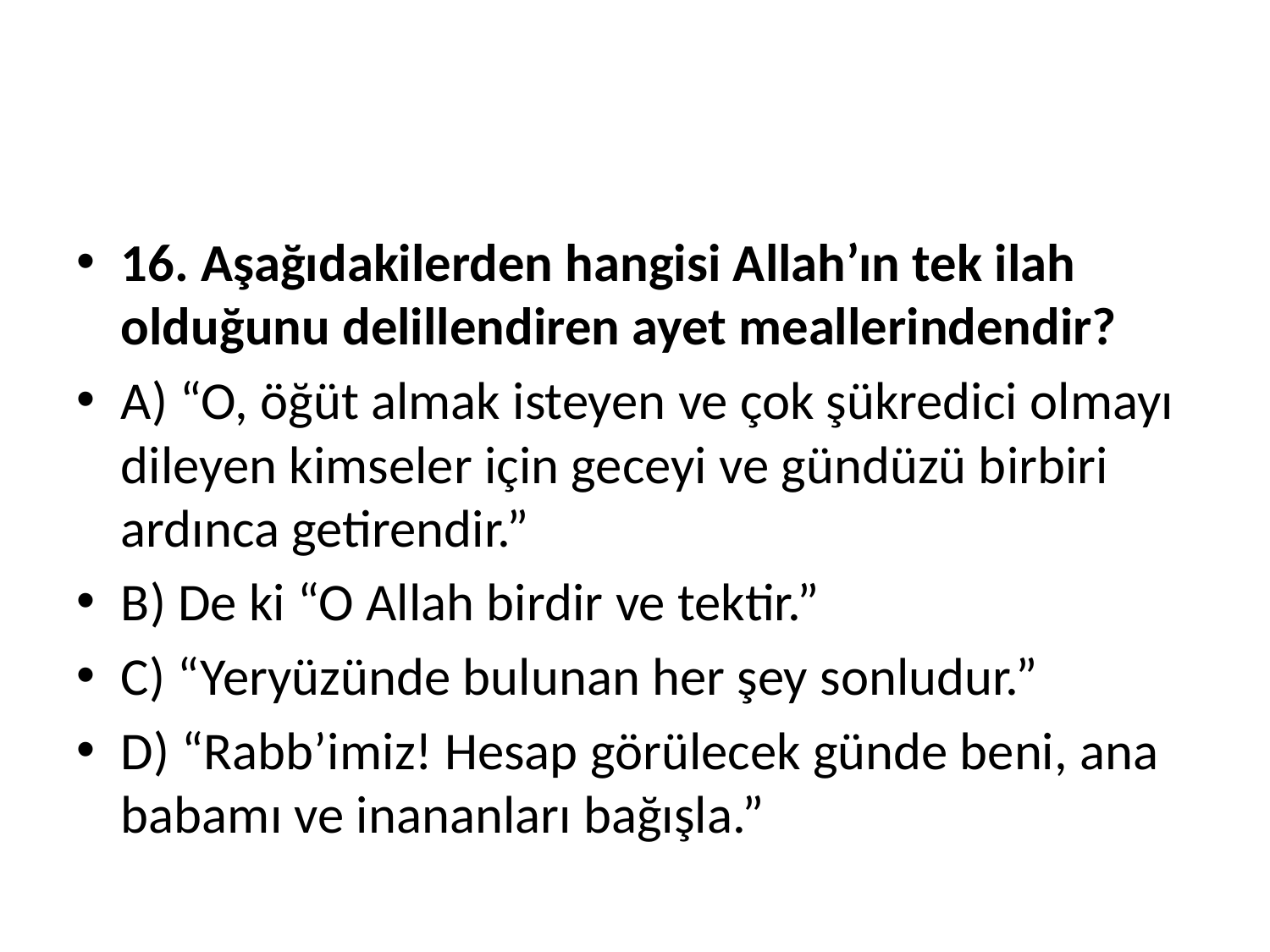

#
16. Aşağıdakilerden hangisi Allah’ın tek ilah olduğunu delillendiren ayet meallerindendir?
A) “O, öğüt almak isteyen ve çok şükredici olmayı dileyen kimseler için geceyi ve gündüzü birbiri ardınca getirendir.”
B) De ki “O Allah birdir ve tektir.”
C) “Yeryüzünde bulunan her şey sonludur.”
D) “Rabb’imiz! Hesap görülecek günde beni, ana babamı ve inananları bağışla.”